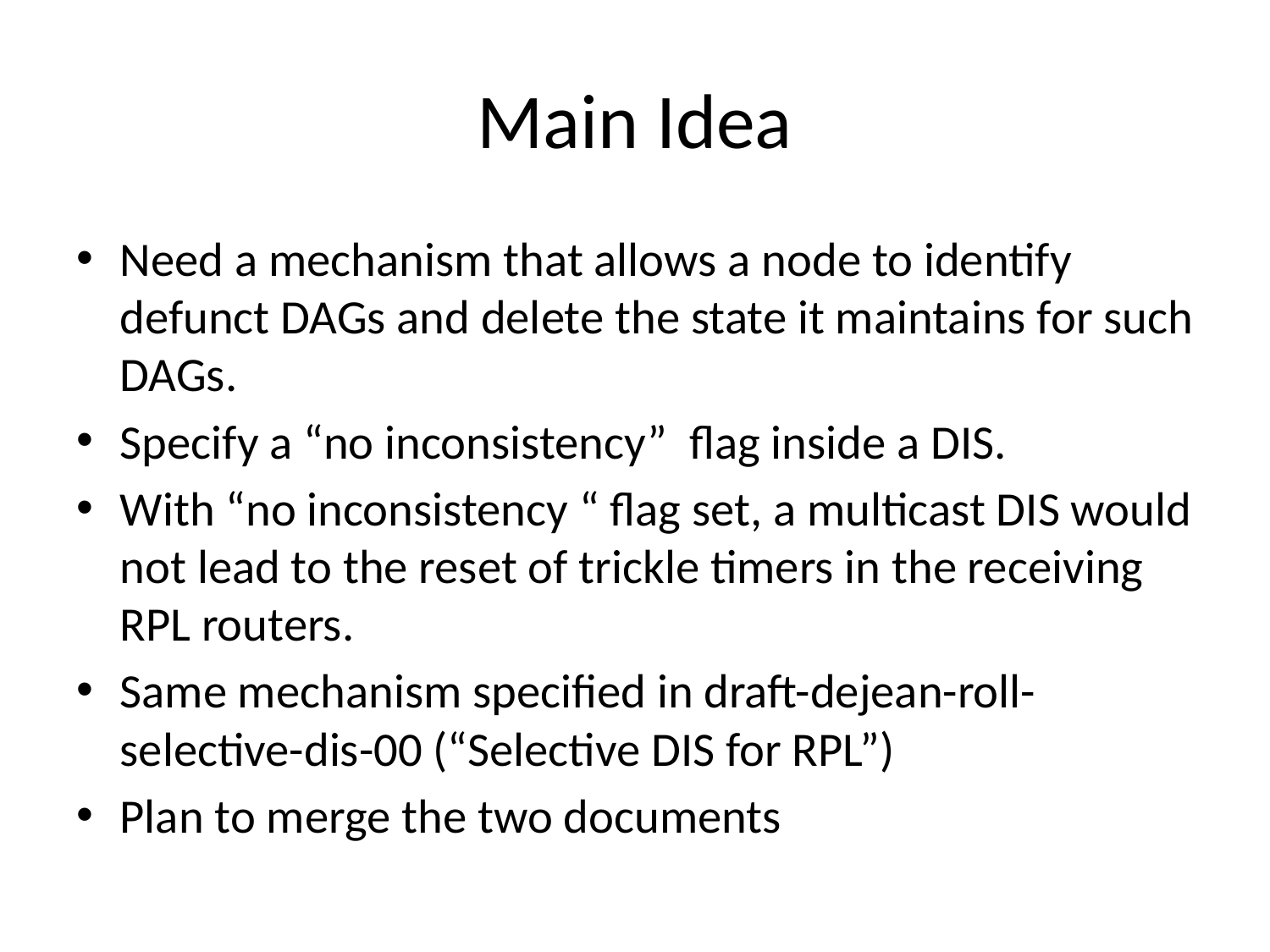

# Main Idea
Need a mechanism that allows a node to identify defunct DAGs and delete the state it maintains for such DAGs.
Specify a “no inconsistency”  flag inside a DIS.
With “no inconsistency “ flag set, a multicast DIS would not lead to the reset of trickle timers in the receiving RPL routers.
Same mechanism specified in draft-dejean-roll-selective-dis-00 (“Selective DIS for RPL”)
Plan to merge the two documents